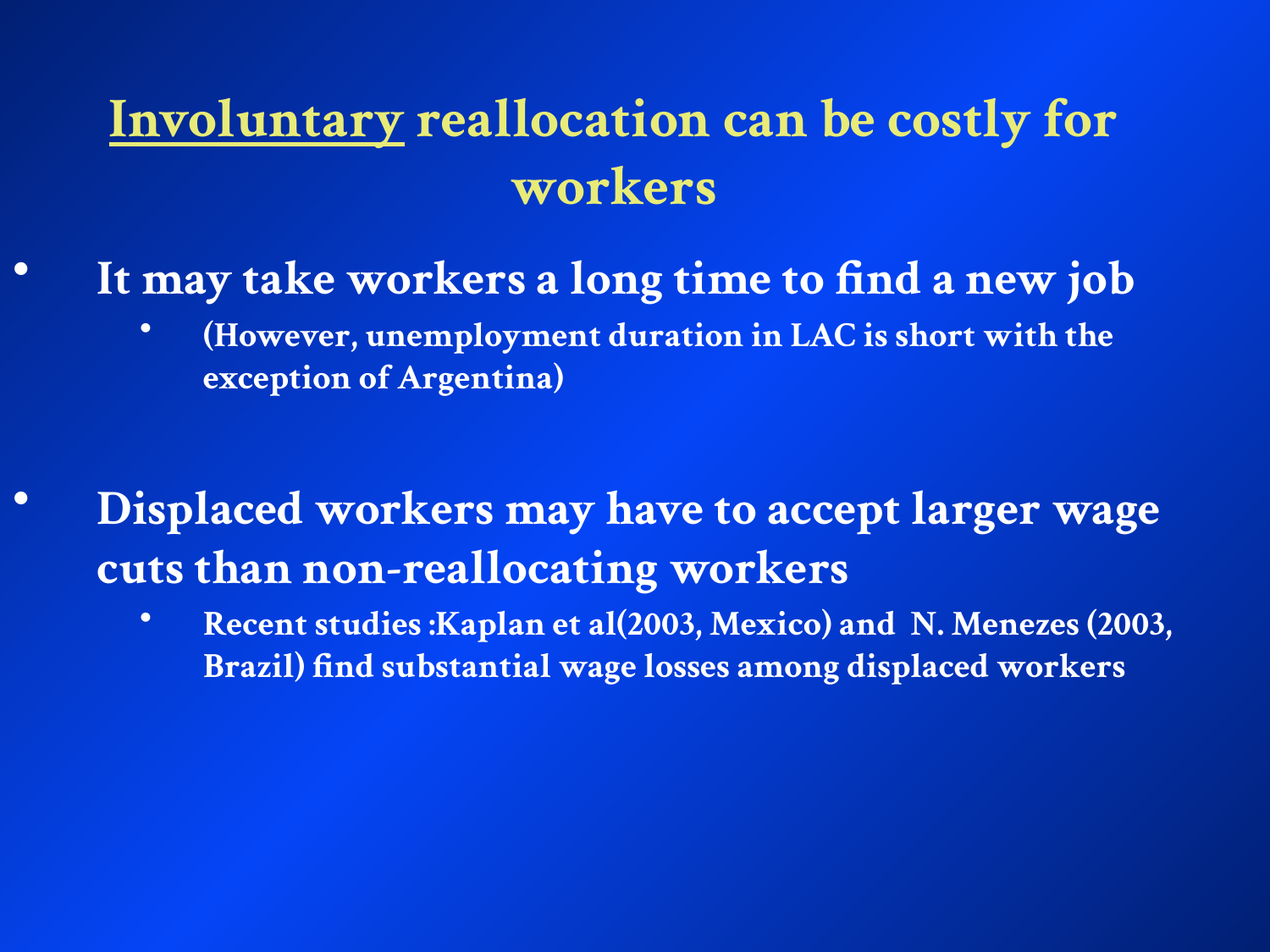

Involuntary reallocation can be costly for workers

It may take workers a long time to find a new job
(However, unemployment duration in LAC is short with the exception of Argentina)

Displaced workers may have to accept larger wage cuts than non-reallocating workers
Recent studies :Kaplan et al(2003, Mexico) and  N. Menezes (2003, Brazil) find substantial wage losses among displaced workers